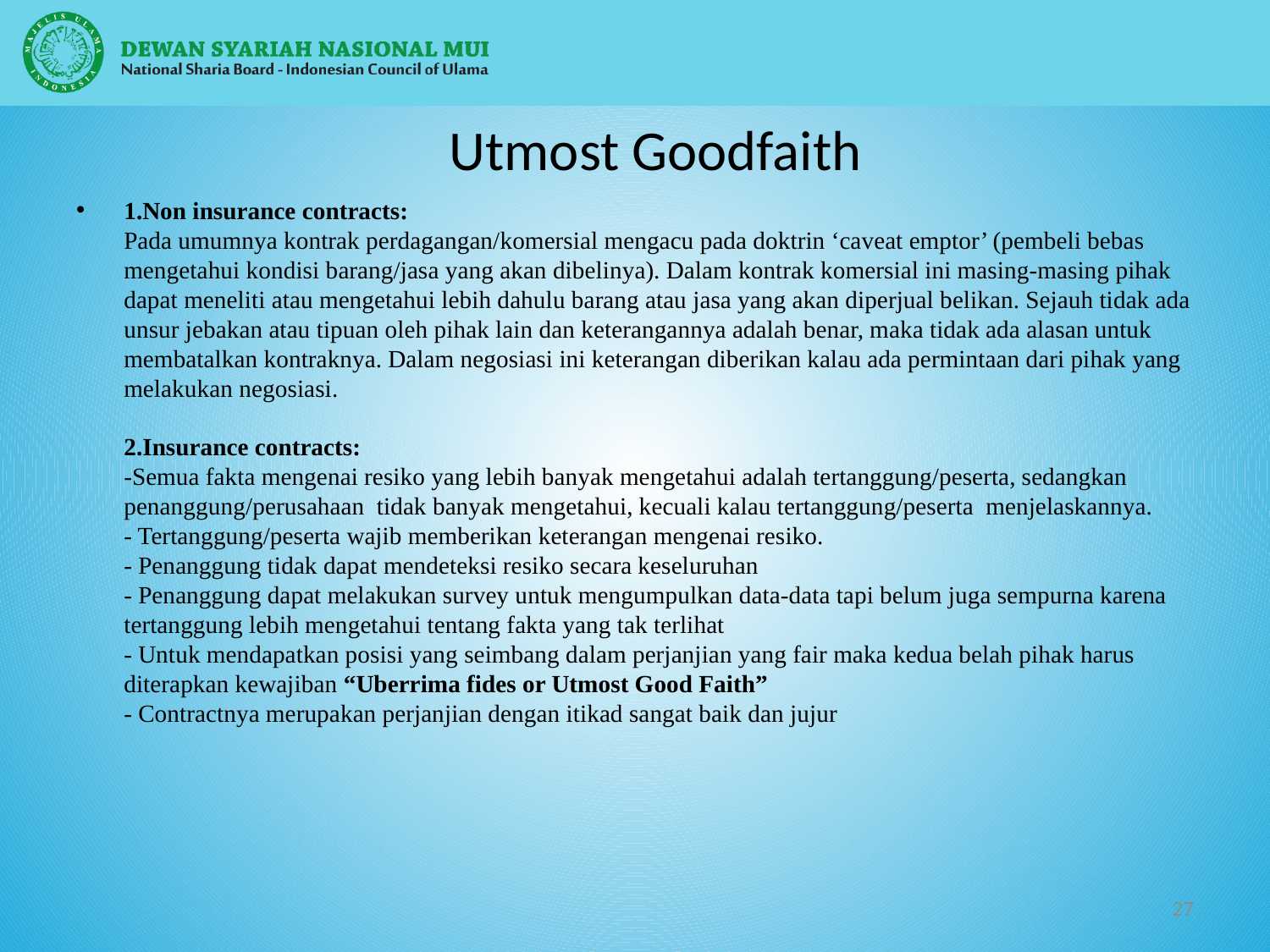

# Utmost Goodfaith
1.Non insurance contracts:
Pada umumnya kontrak perdagangan/komersial mengacu pada doktrin ‘caveat emptor’ (pembeli bebas mengetahui kondisi barang/jasa yang akan dibelinya). Dalam kontrak komersial ini masing-masing pihak dapat meneliti atau mengetahui lebih dahulu barang atau jasa yang akan diperjual belikan. Sejauh tidak ada unsur jebakan atau tipuan oleh pihak lain dan keterangannya adalah benar, maka tidak ada alasan untuk membatalkan kontraknya. Dalam negosiasi ini keterangan diberikan kalau ada permintaan dari pihak yang melakukan negosiasi.
2.Insurance contracts: 
-Semua fakta mengenai resiko yang lebih banyak mengetahui adalah tertanggung/peserta, sedangkan penanggung/perusahaan  tidak banyak mengetahui, kecuali kalau tertanggung/peserta  menjelaskannya.
- Tertanggung/peserta wajib memberikan keterangan mengenai resiko.
- Penanggung tidak dapat mendeteksi resiko secara keseluruhan
- Penanggung dapat melakukan survey untuk mengumpulkan data-data tapi belum juga sempurna karena tertanggung lebih mengetahui tentang fakta yang tak terlihat
- Untuk mendapatkan posisi yang seimbang dalam perjanjian yang fair maka kedua belah pihak harus diterapkan kewajiban “Uberrima fides or Utmost Good Faith”
- Contractnya merupakan perjanjian dengan itikad sangat baik dan jujur
27